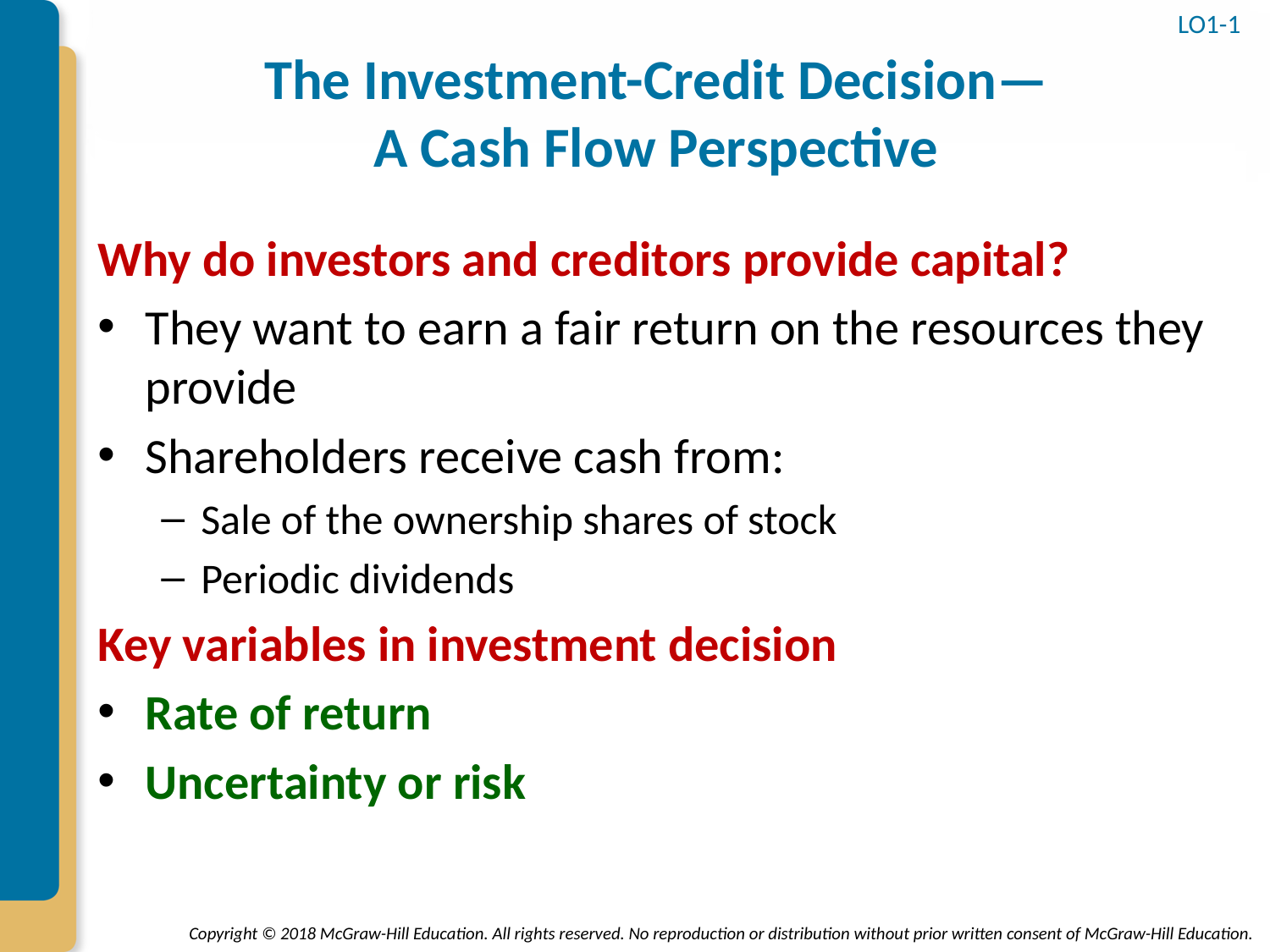

LO1-1
# The Investment-Credit Decision— A Cash Flow Perspective
Why do investors and creditors provide capital?
They want to earn a fair return on the resources they provide
Shareholders receive cash from:
Sale of the ownership shares of stock
Periodic dividends
Key variables in investment decision
Rate of return
Uncertainty or risk